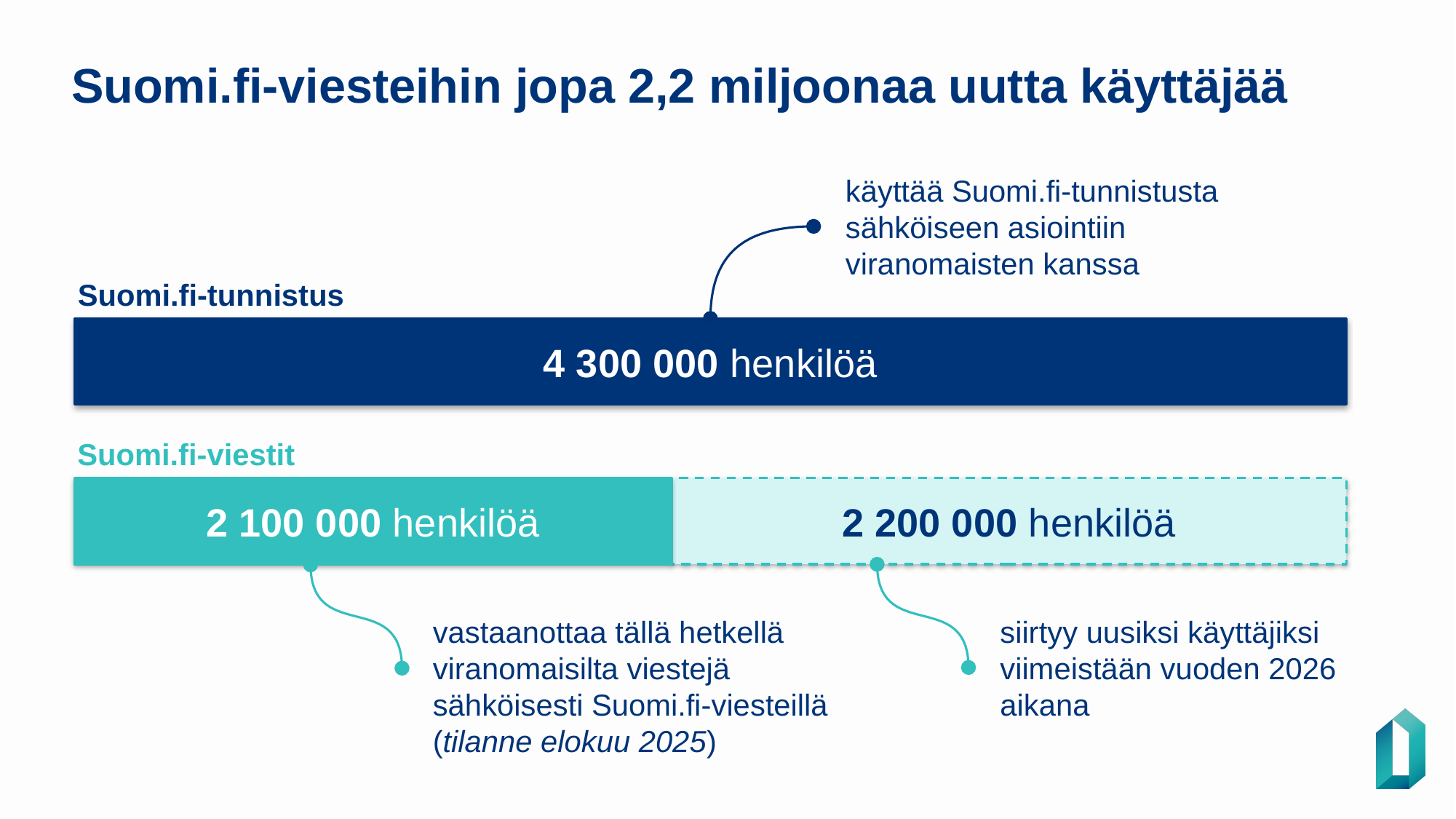

# Suomi.fi-viesteihin jopa 2,2 miljoonaa uutta käyttäjää
käyttää Suomi.fi-tunnistusta sähköiseen asiointiin viranomaisten kanssa
Suomi.fi-tunnistus
4 300 000 henkilöä
Suomi.fi-viestit
2 100 000 henkilöä
2 200 000 henkilöä
vastaanottaa tällä hetkellä viranomaisilta viestejä sähköisesti Suomi.fi-viesteillä (tilanne elokuu 2025)
siirtyy uusiksi käyttäjiksi viimeistään vuoden 2026 aikana